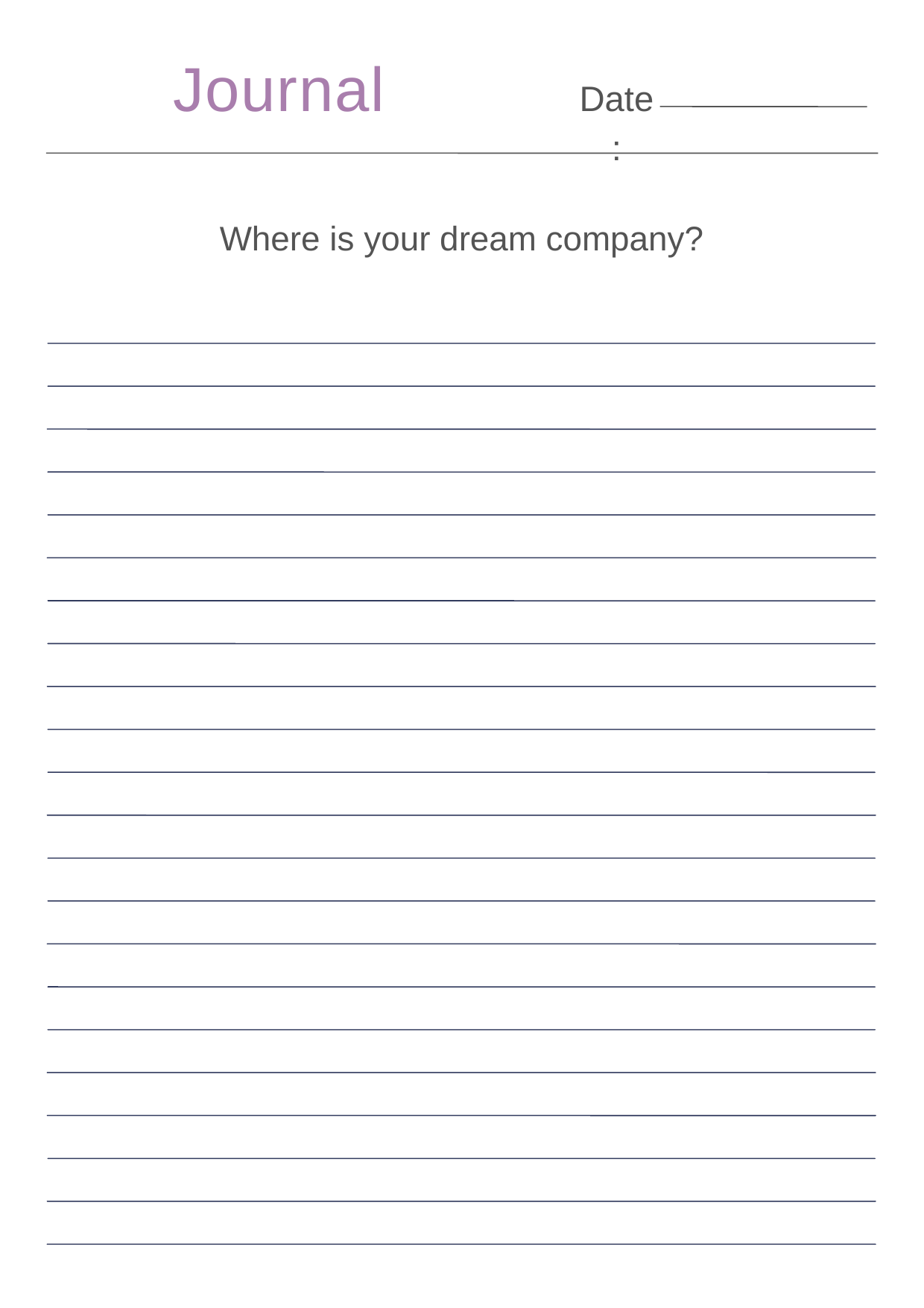

Journal
Date:

Where is your dream company?